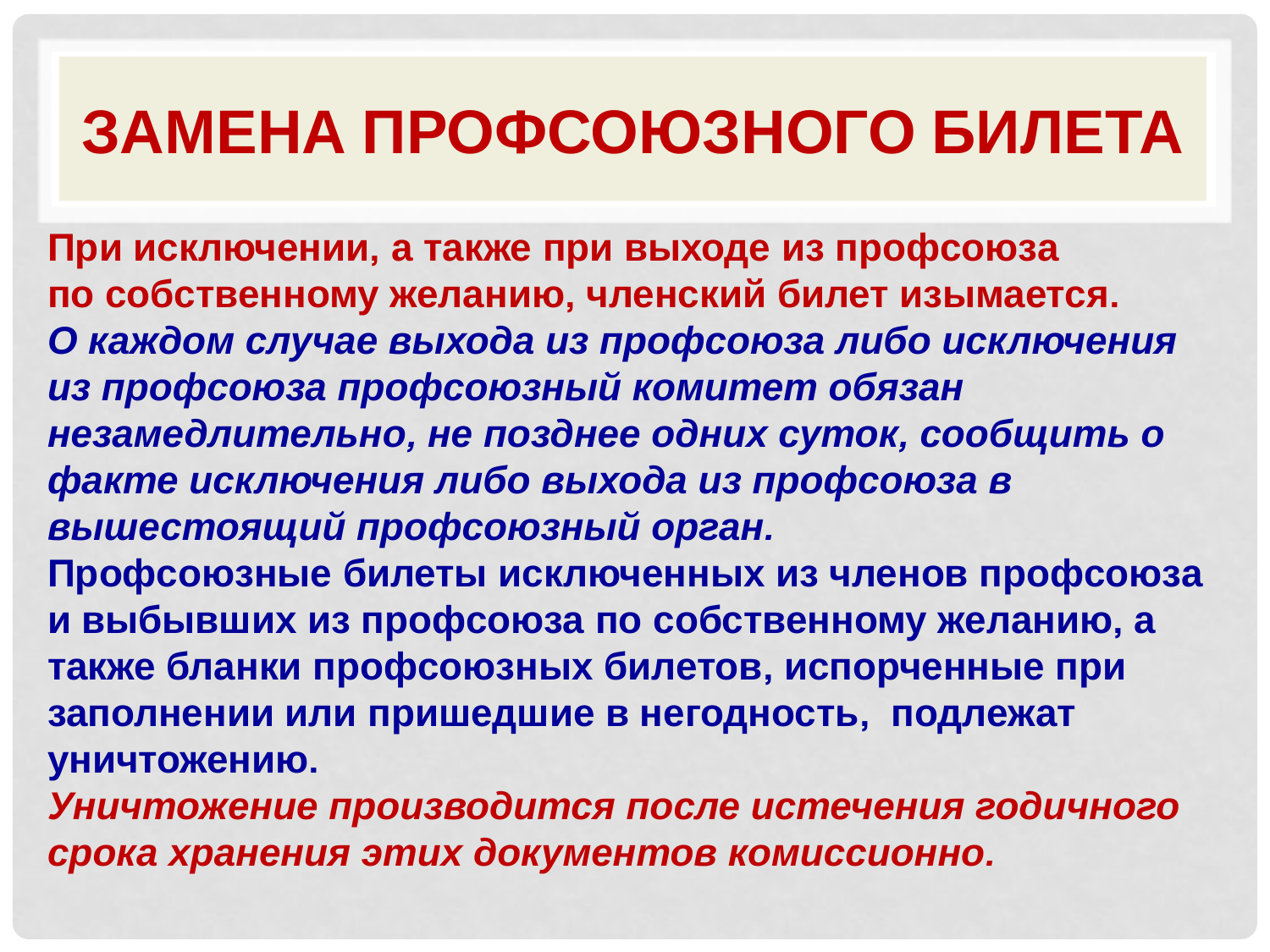

# Замена Профсоюзного билета
При исключении, а также при выходе из профсоюза
по собственному желанию, членский билет изымается.
О каждом случае выхода из профсоюза либо исключения из профсоюза профсоюзный комитет обязан незамедлительно, не позднее одних суток, сообщить о факте исключения либо выхода из профсоюза в вышестоящий профсоюзный орган.
Профсоюзные билеты исключенных из членов профсоюза и выбывших из профсоюза по собственному желанию, а также бланки профсоюзных билетов, испорченные при заполнении или пришедшие в негодность,  подлежат уничтожению.
Уничтожение производится после истечения годичного срока хранения этих документов комиссионно.